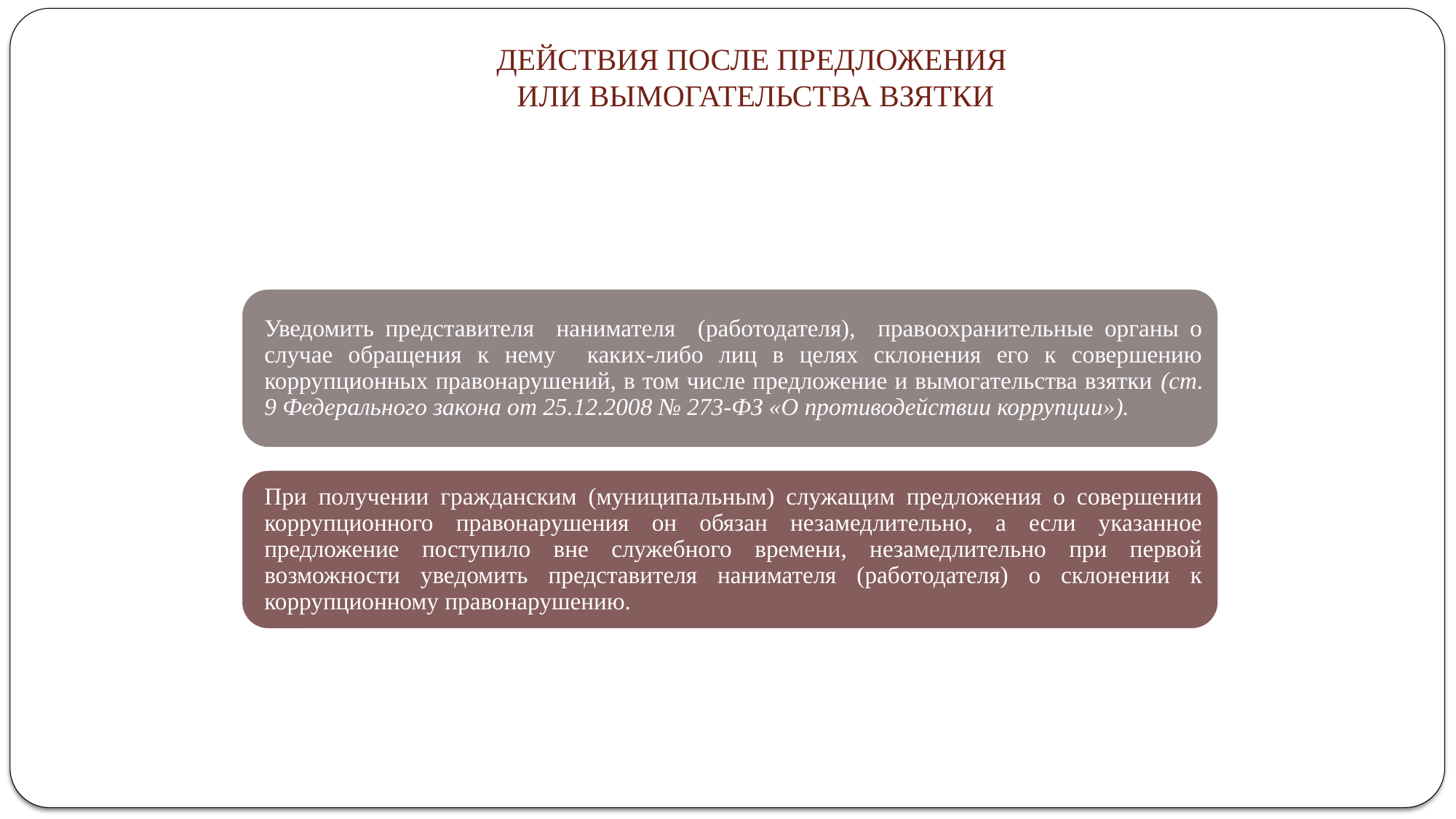

# ДЕЙСТВИЯ ПОСЛЕ ПРЕДЛОЖЕНИЯ ИЛИ ВЫМОГАТЕЛЬСТВА ВЗЯТКИ
Уведомить представителя  нанимателя  (работодателя),  правоохранительные органы о случае обращения к нему  каких-либо лиц в целях склонения его к совершению коррупционных правонарушений, в том числе предложение и вымогательства взятки (ст. 9 Федерального закона от 25.12.2008 № 273-ФЗ «О противодействии коррупции»).
При получении гражданским (муниципальным) служащим предложения о совершении коррупционного правонарушения он обязан незамедлительно, а если указанное предложение поступило вне служебного времени, незамедлительно при первой возможности уведомить представителя нанимателя (работодателя) о склонении к коррупционному правонарушению.